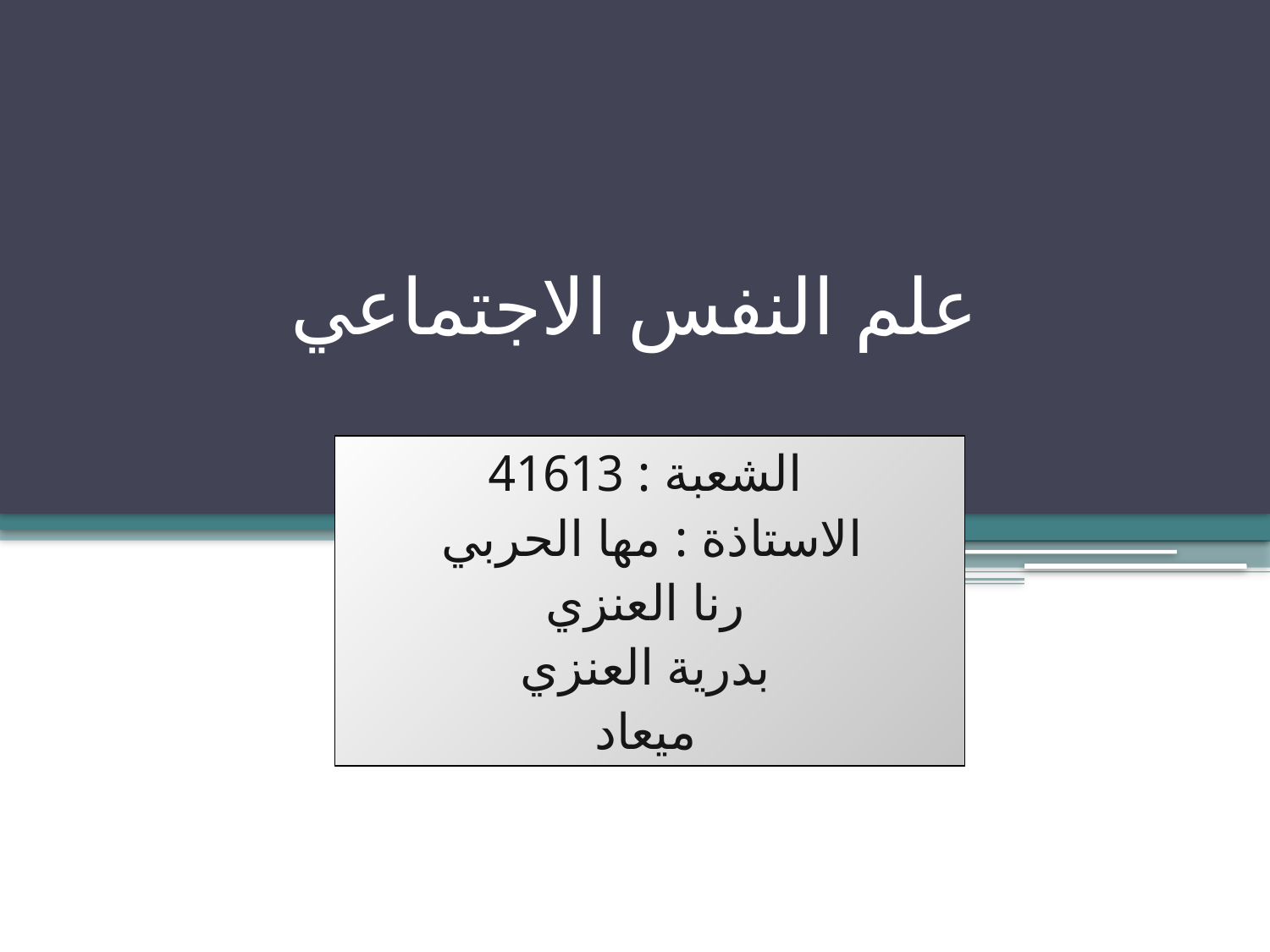

# علم النفس الاجتماعي
الشعبة : 41613
الاستاذة : مها الحربي
رنا العنزي
بدرية العنزي
ميعاد